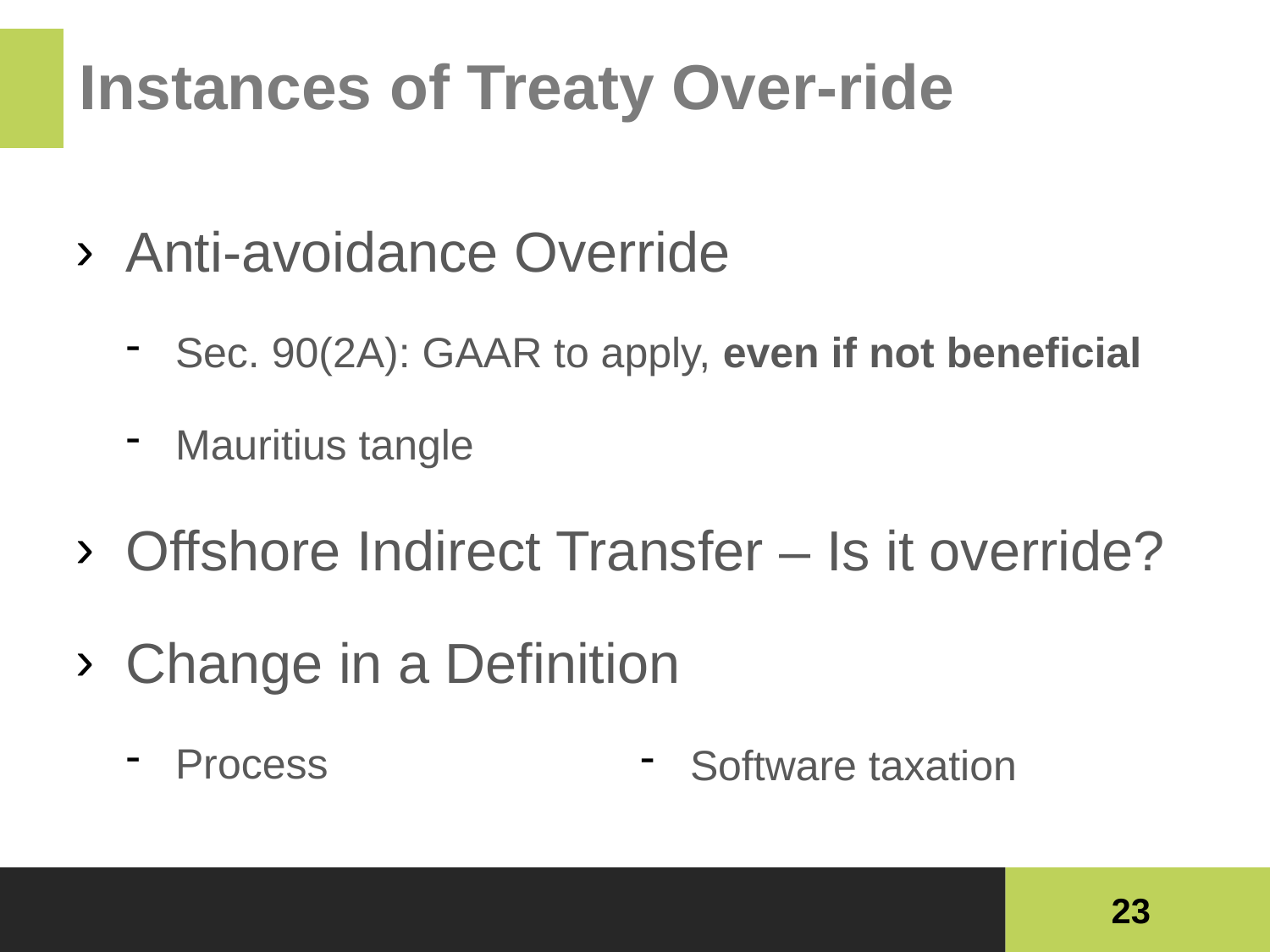

# Instances of Treaty Over-ride
Anti-avoidance Override
Sec. 90(2A): GAAR to apply, even if not beneficial
Mauritius tangle
Offshore Indirect Transfer – Is it override?
Change in a Definition
Process
Software taxation